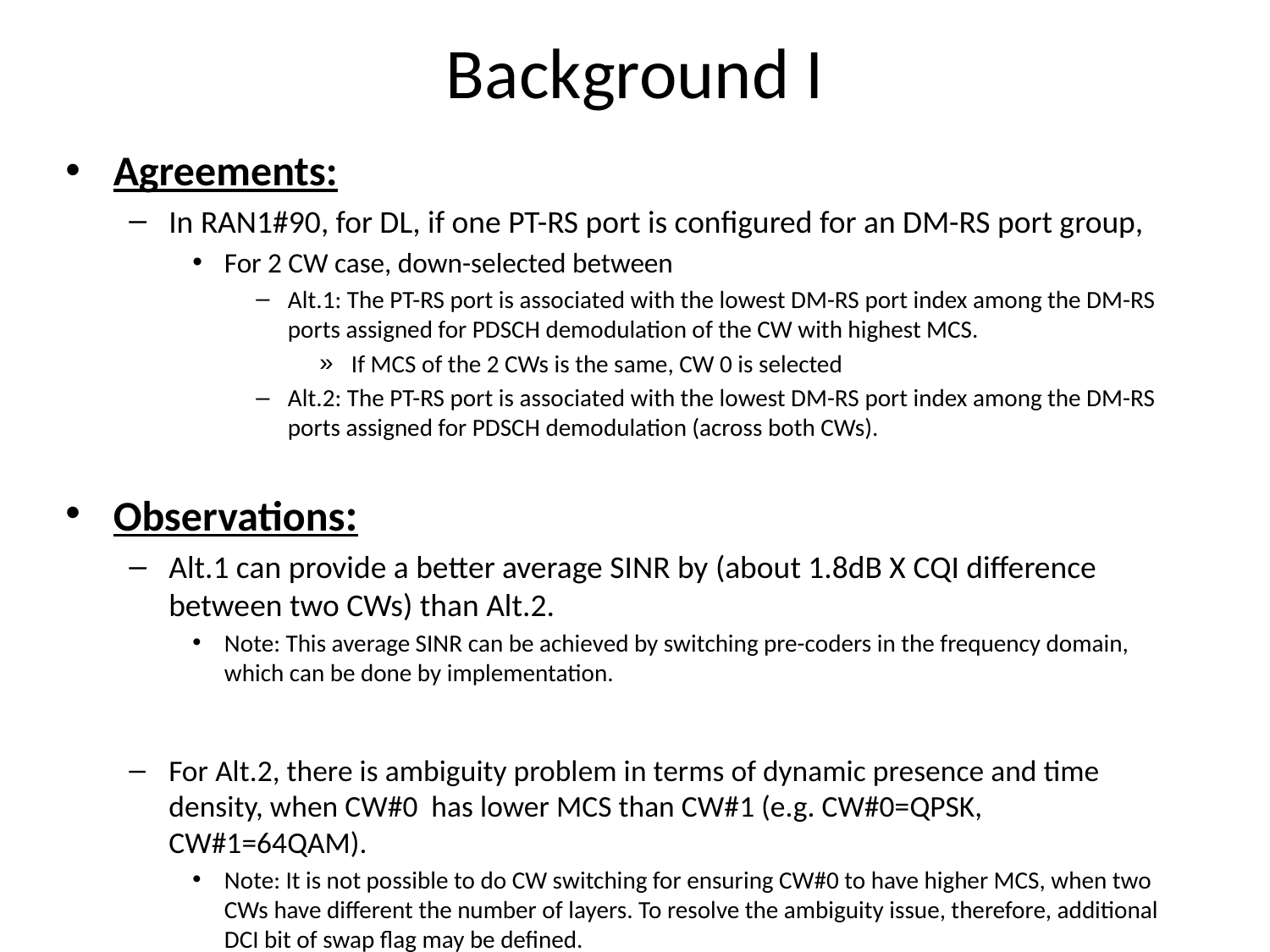

# Background I
Agreements:
In RAN1#90, for DL, if one PT-RS port is configured for an DM-RS port group,
For 2 CW case, down-selected between
Alt.1: The PT-RS port is associated with the lowest DM-RS port index among the DM-RS ports assigned for PDSCH demodulation of the CW with highest MCS.
If MCS of the 2 CWs is the same, CW 0 is selected
Alt.2: The PT-RS port is associated with the lowest DM-RS port index among the DM-RS ports assigned for PDSCH demodulation (across both CWs).

Observations:
Alt.1 can provide a better average SINR by (about 1.8dB X CQI difference between two CWs) than Alt.2.
Note: This average SINR can be achieved by switching pre-coders in the frequency domain, which can be done by implementation.

For Alt.2, there is ambiguity problem in terms of dynamic presence and time density, when CW#0  has lower MCS than CW#1 (e.g. CW#0=QPSK, CW#1=64QAM).
Note: It is not possible to do CW switching for ensuring CW#0 to have higher MCS, when two CWs have different the number of layers. To resolve the ambiguity issue, therefore, additional DCI bit of swap flag may be defined.